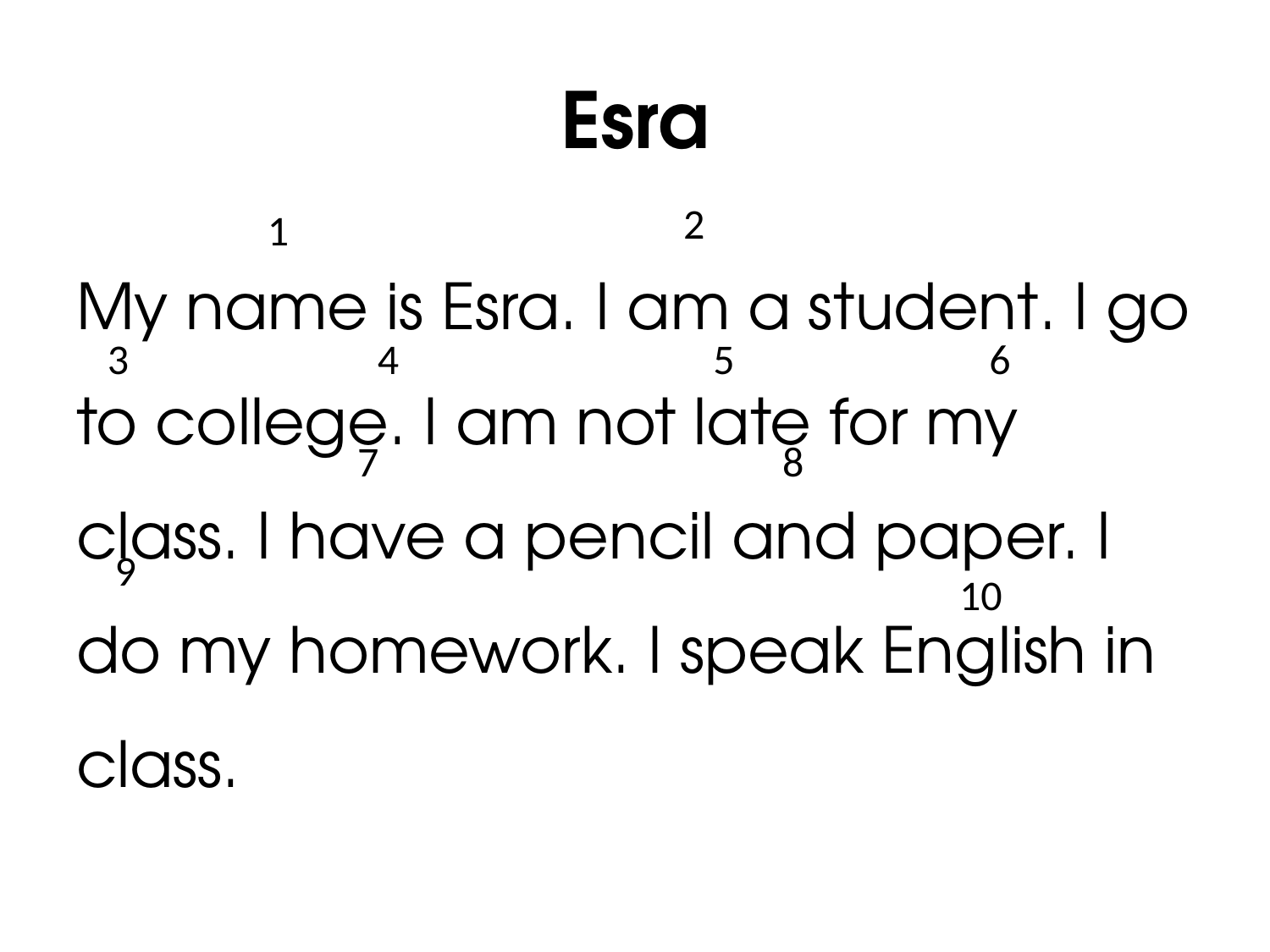

# Esra
2
1
My name is Esra. I am a student. I go to college. I am not late for my class. I have a pencil and paper. I do my homework. I speak English in class.

6
5
3
4
7
8
9
10